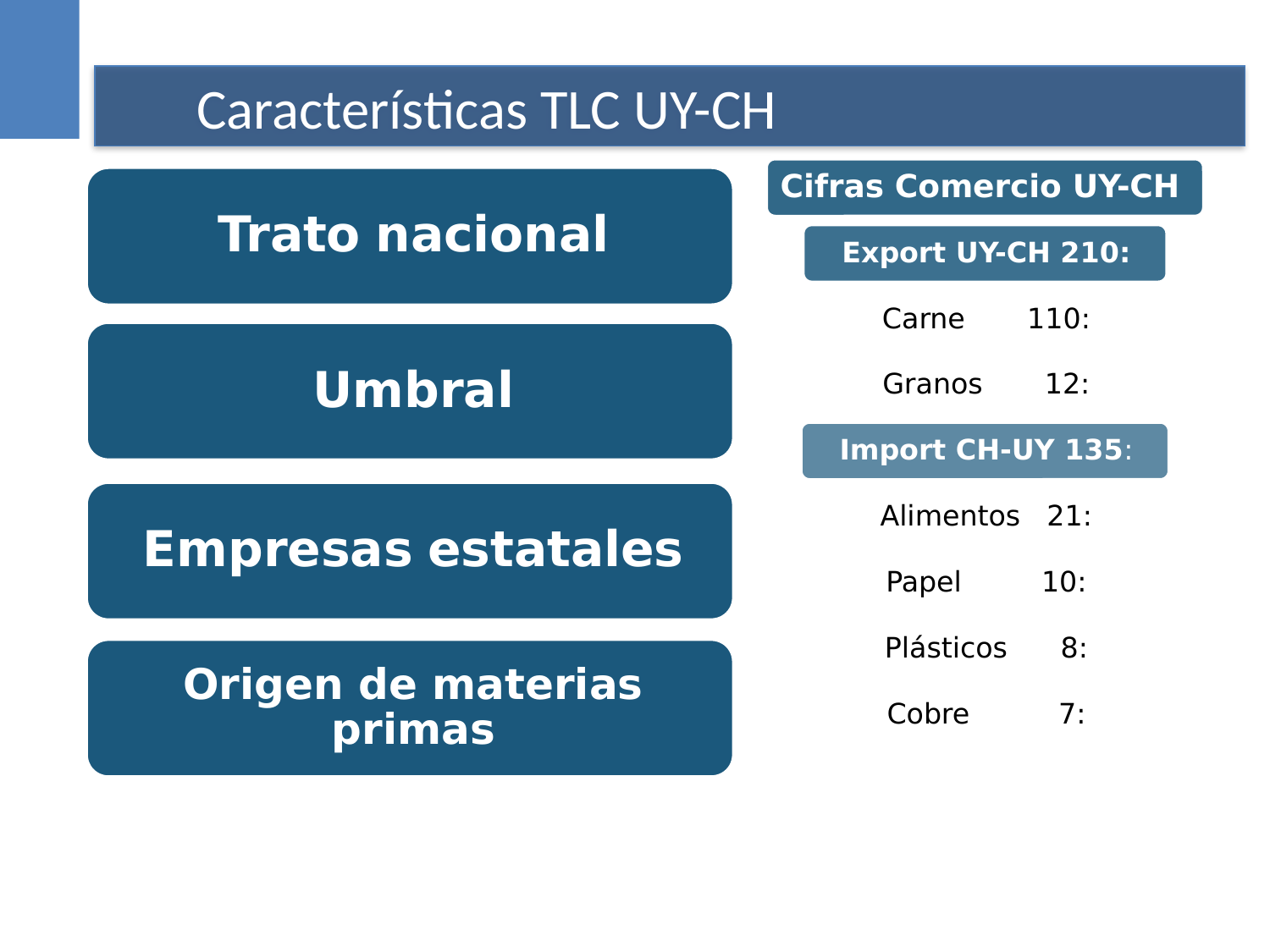

Características TLC UY-CH
Cifras Comercio UY-CH
Export UY-CH 210:
Carne       110:
Granos       12:
Import CH-UY 135:
Alimentos   21:
Papel         10:
Plásticos      8:
Cobre          7:
Trato nacional
Umbral
Empresas estatales
Origen de materias primas